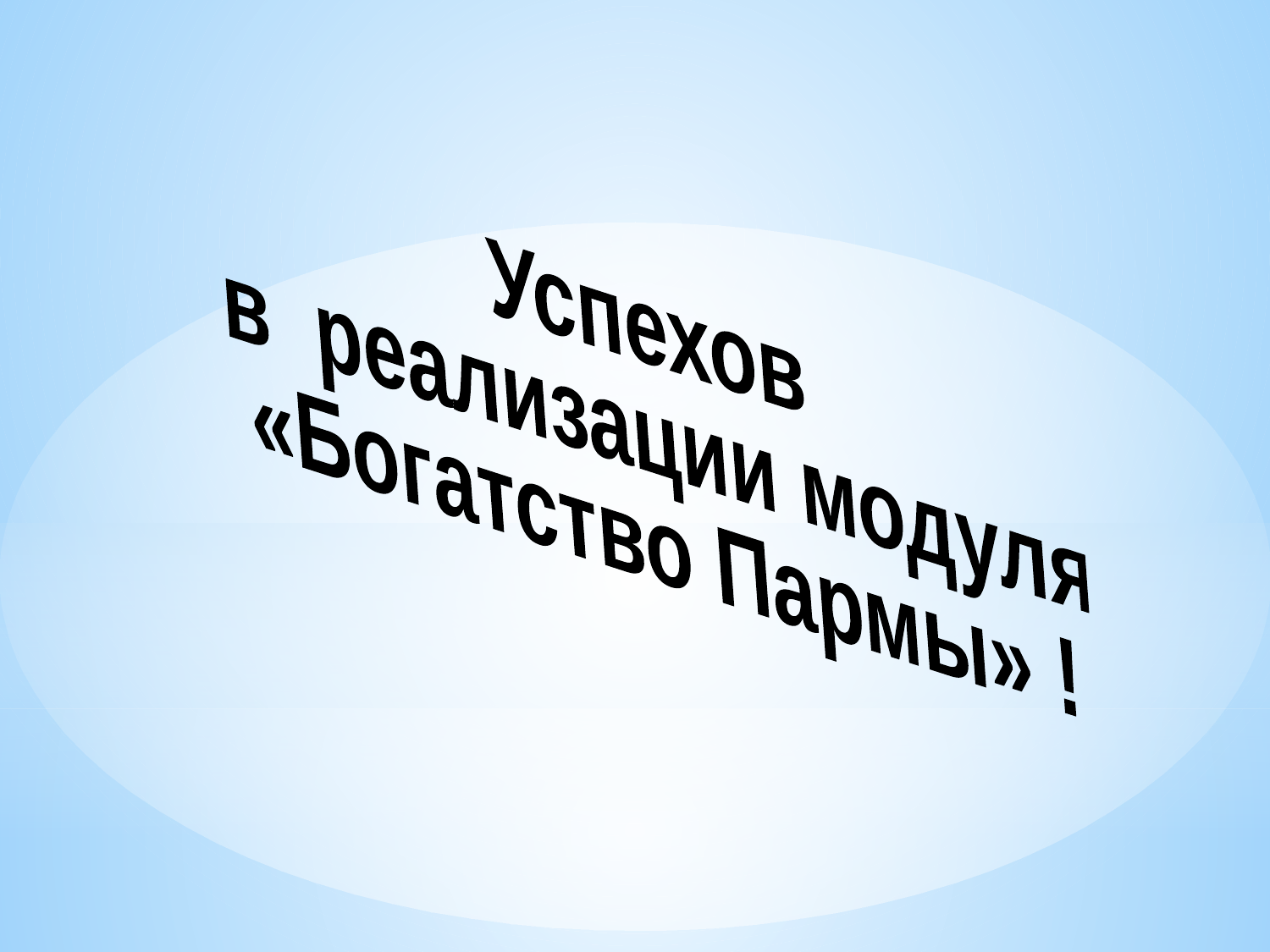

Успехов
в  реализации модуля
«Богатство Пармы» !